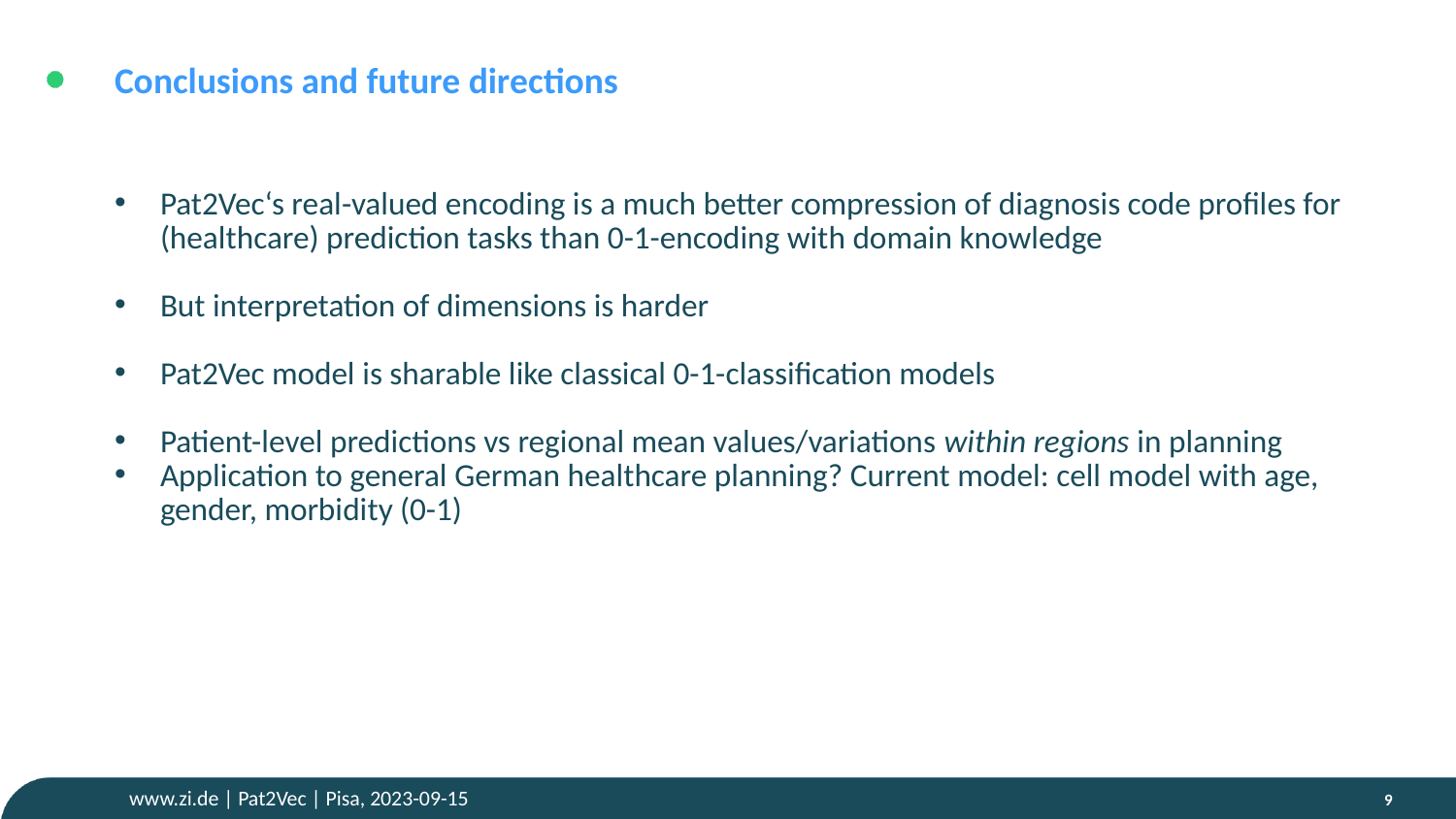

# Conclusions and future directions
Pat2Vec‘s real-valued encoding is a much better compression of diagnosis code profiles for (healthcare) prediction tasks than 0-1-encoding with domain knowledge

But interpretation of dimensions is harder

Pat2Vec model is sharable like classical 0-1-classification models

Patient-level predictions vs regional mean values/variations within regions in planning
Application to general German healthcare planning? Current model: cell model with age, gender, morbidity (0-1)
www.zi.de | Pat2Vec | Pisa, 2023-09-15